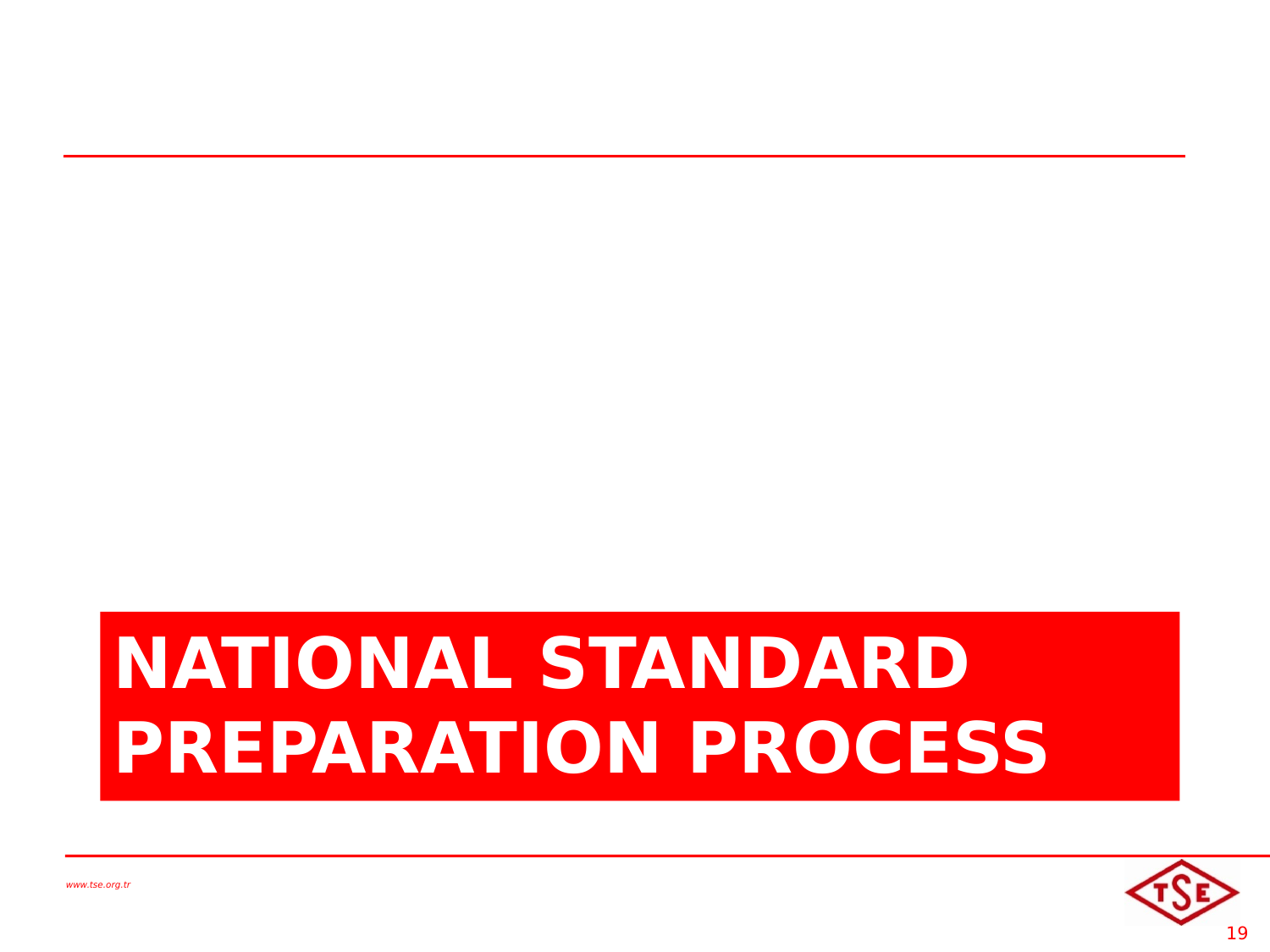

# NatIonal Standard PreparatIon Process

www.tse.org.tr
19